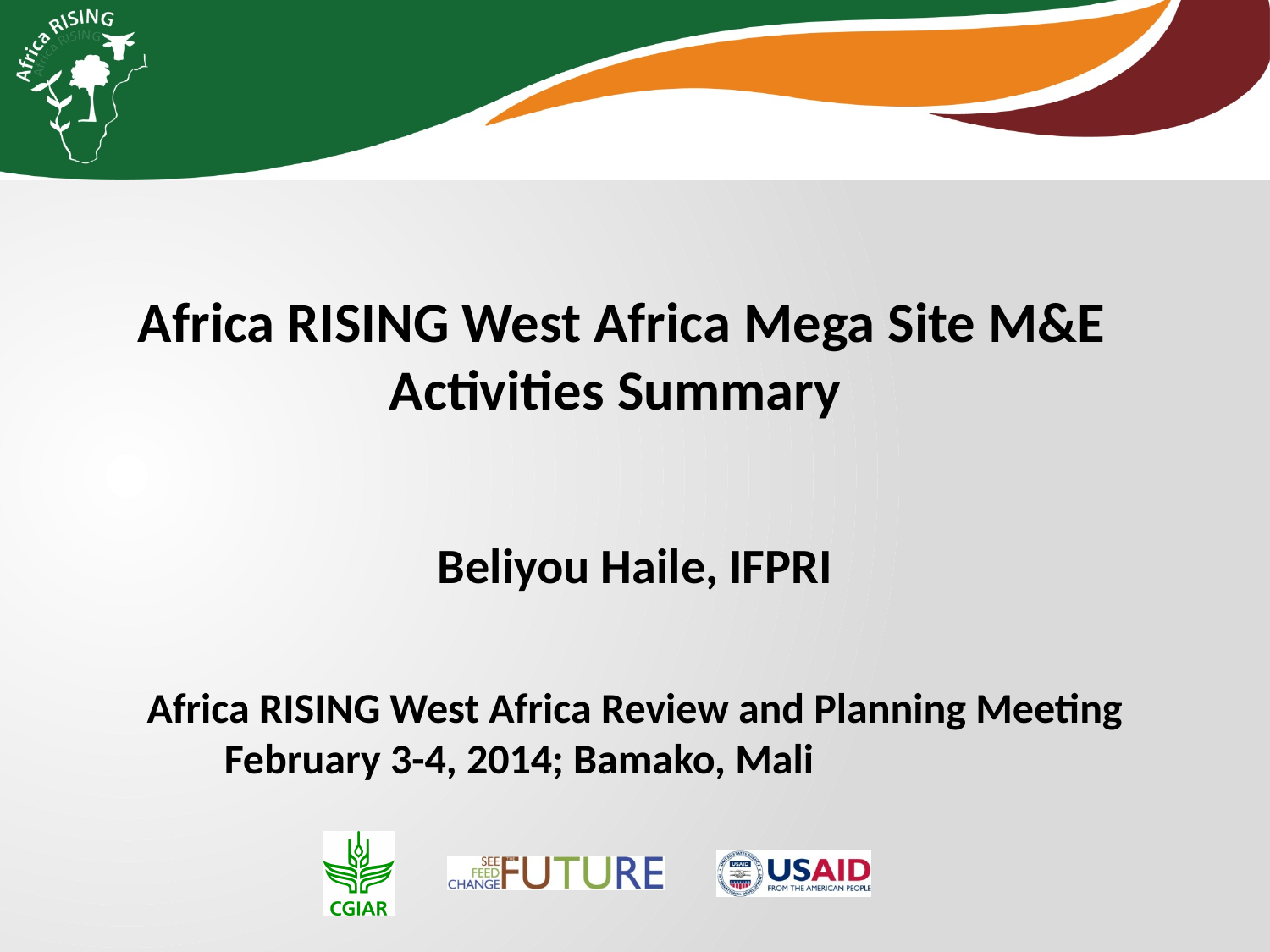

Africa RISING West Africa Mega Site M&E Activities Summary

Beliyou Haile, IFPRI

Africa RISING West Africa Review and Planning Meeting
	February 3-4, 2014; Bamako, Mali